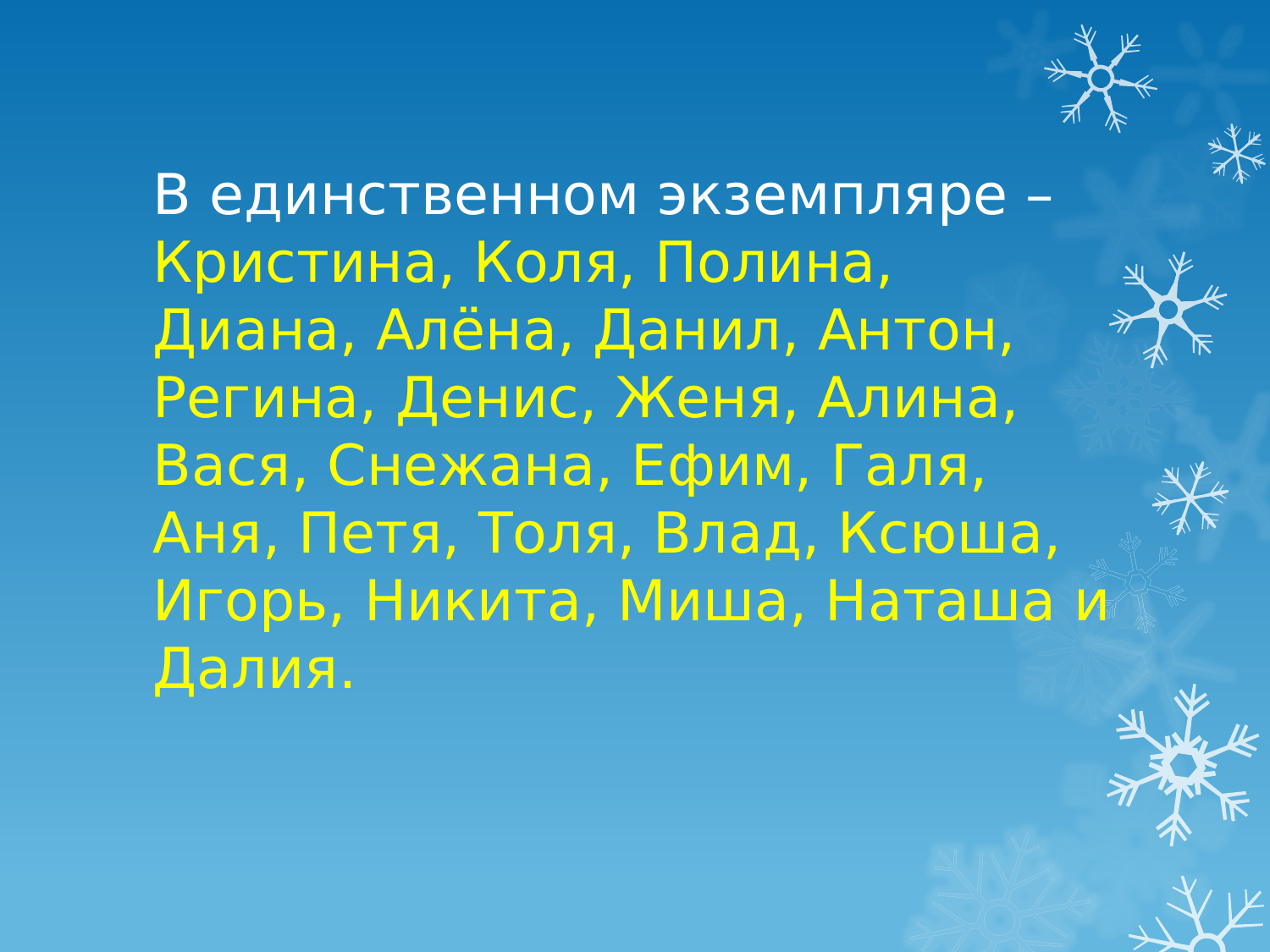

# В единственном экземпляре – Кристина, Коля, Полина, Диана, Алёна, Данил, Антон, Регина, Денис, Женя, Алина, Вася, Снежана, Ефим, Галя, Аня, Петя, Толя, Влад, Ксюша, Игорь, Никита, Миша, Наташа и Далия.